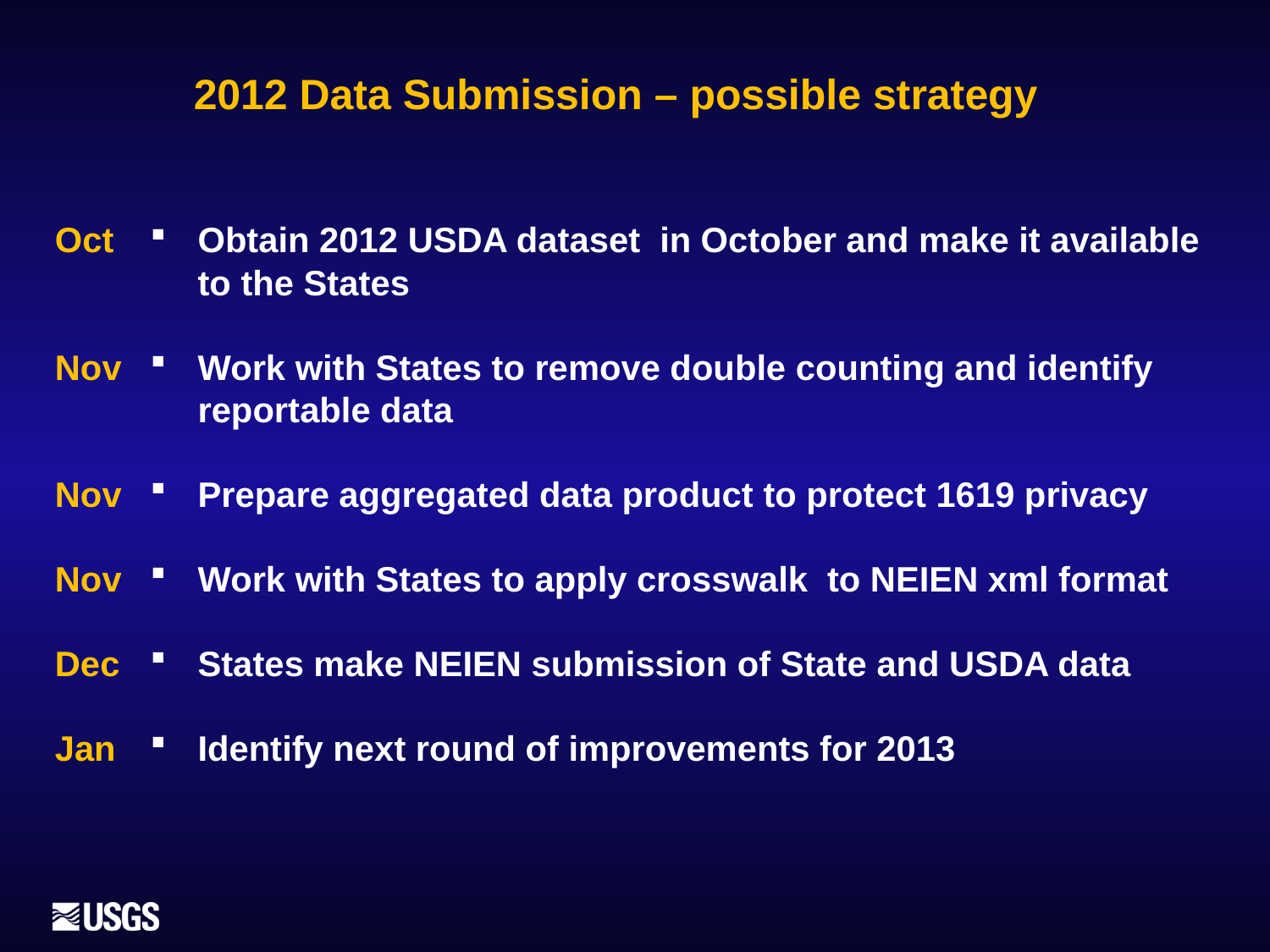

2012 Data Submission – possible strategy

Oct

Nov

Nov

Nov

Dec

Jan

Obtain 2012 USDA dataset  in October and make it available to the States

Work with States to remove double counting and identify reportable data

Prepare aggregated data product to protect 1619 privacy

Work with States to apply crosswalk  to NEIEN xml format

States make NEIEN submission of State and USDA data

Identify next round of improvements for 2013